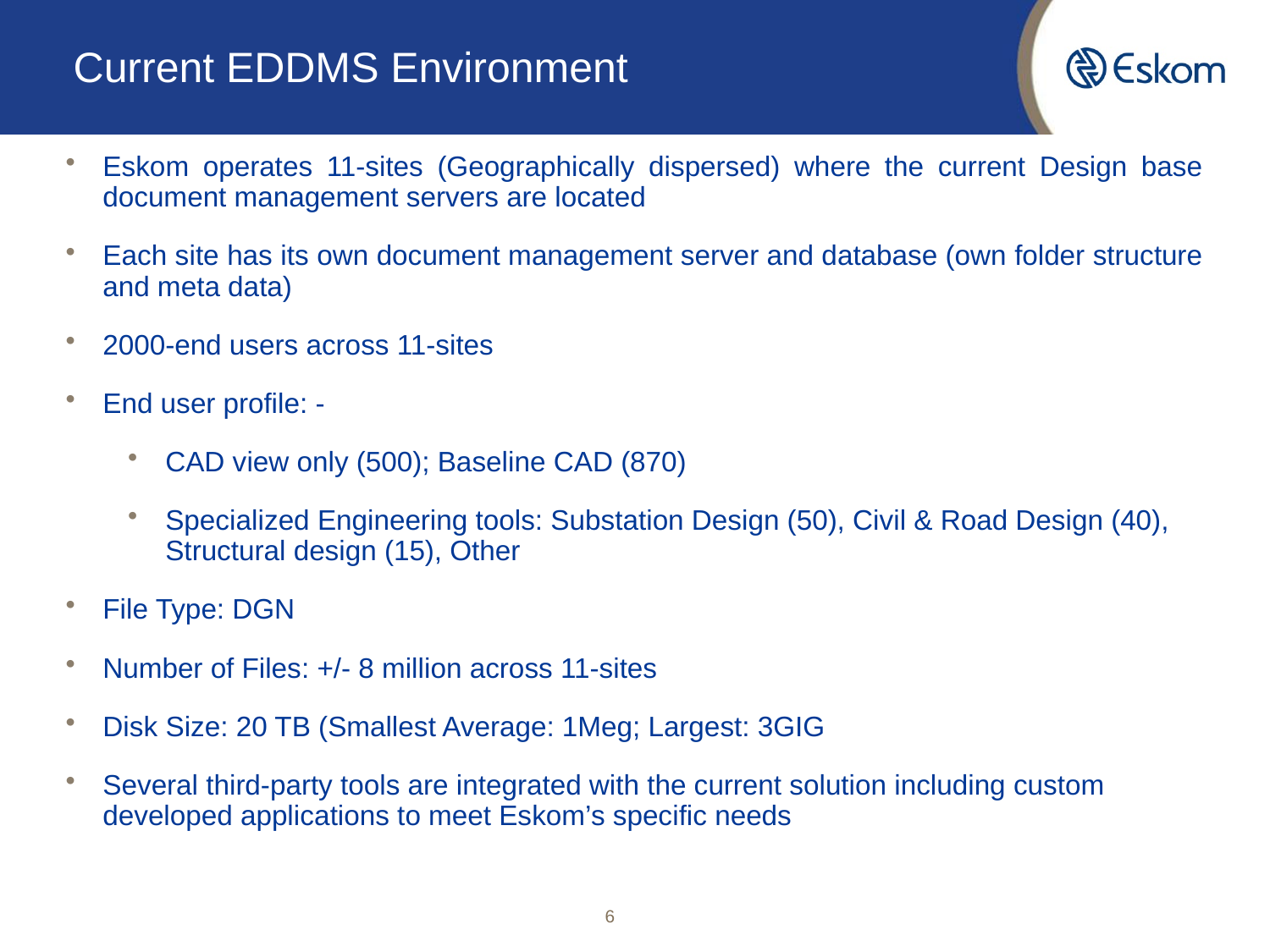

# Current EDDMS Environment
Eskom operates 11-sites (Geographically dispersed) where the current Design base document management servers are located
Each site has its own document management server and database (own folder structure and meta data)
2000-end users across 11-sites
End user profile: -
CAD view only (500); Baseline CAD (870)
Specialized Engineering tools: Substation Design (50), Civil & Road Design (40), Structural design (15), Other
File Type: DGN
Number of Files: +/- 8 million across 11-sites
Disk Size: 20 TB (Smallest Average: 1Meg; Largest: 3GIG
Several third-party tools are integrated with the current solution including custom developed applications to meet Eskom’s specific needs

6